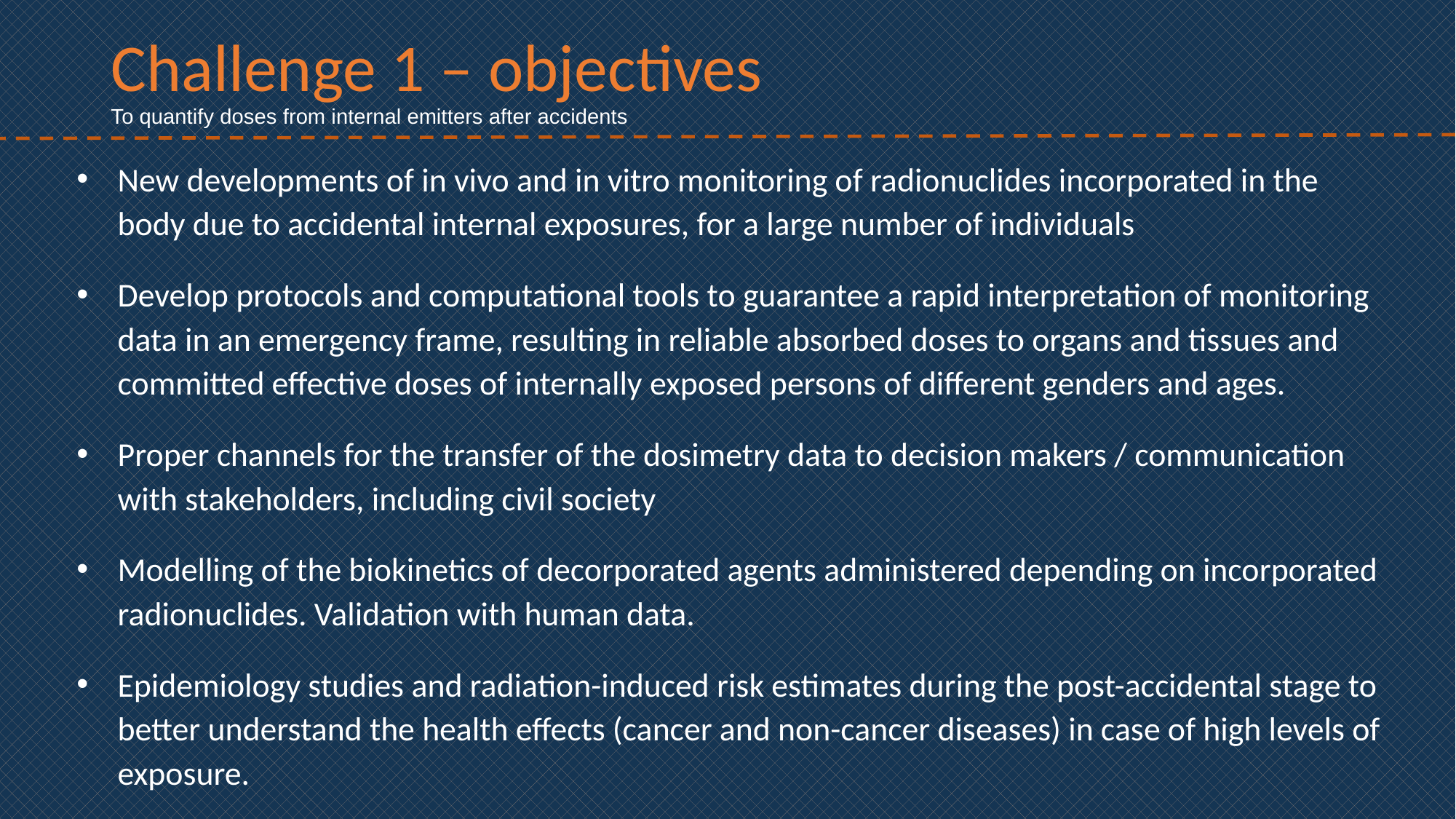

# Challenge 1 – objectives To quantify doses from internal emitters after accidents
New developments of in vivo and in vitro monitoring of radionuclides incorporated in the body due to accidental internal exposures, for a large number of individuals
Develop protocols and computational tools to guarantee a rapid interpretation of monitoring data in an emergency frame, resulting in reliable absorbed doses to organs and tissues and committed effective doses of internally exposed persons of different genders and ages.
Proper channels for the transfer of the dosimetry data to decision makers / communication with stakeholders, including civil society
Modelling of the biokinetics of decorporated agents administered depending on incorporated radionuclides. Validation with human data.
Epidemiology studies and radiation-induced risk estimates during the post-accidental stage to better understand the health effects (cancer and non-cancer diseases) in case of high levels of exposure.